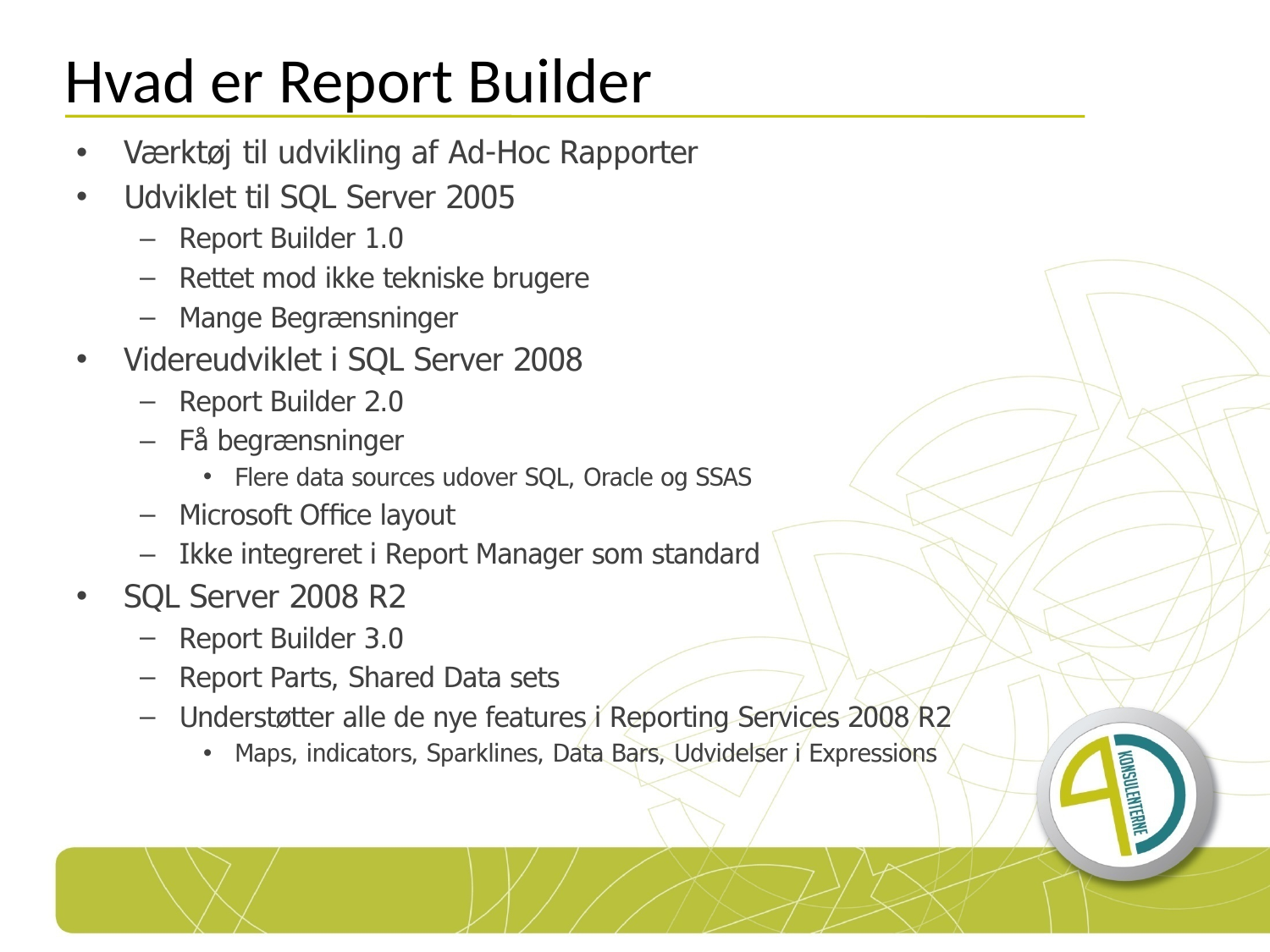

# Hvad er Report Builder
Værktøj til udvikling af Ad-Hoc Rapporter
Udviklet til SQL Server 2005
Report Builder 1.0
Rettet mod ikke tekniske brugere
Mange Begrænsninger
Videreudviklet i SQL Server 2008
Report Builder 2.0
Få begrænsninger
Flere data sources udover SQL, Oracle og SSAS
Microsoft Office layout
Ikke integreret i Report Manager som standard
SQL Server 2008 R2
Report Builder 3.0
Report Parts, Shared Data sets
Understøtter alle de nye features i Reporting Services 2008 R2
Maps, indicators, Sparklines, Data Bars, Udvidelser i Expressions